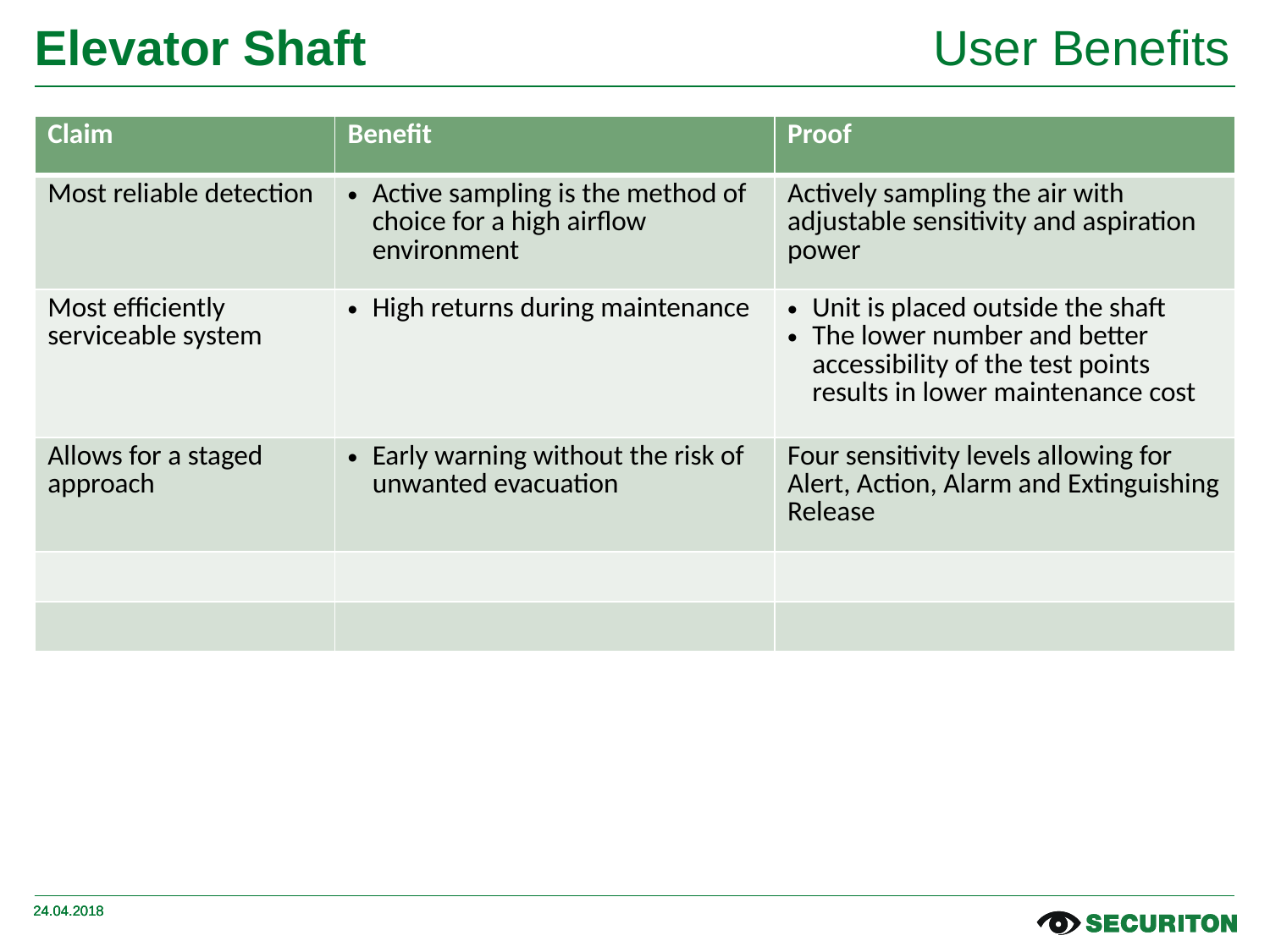

# Elevator Shaft	User Benefits
| Claim | Benefit | Proof |
| --- | --- | --- |
| Most reliable detection | Active sampling is the method of choice for a high airflow environment | Actively sampling the air with adjustable sensitivity and aspiration power |
| Most efficiently serviceable system | High returns during maintenance | Unit is placed outside the shaft The lower number and better accessibility of the test points results in lower maintenance cost |
| Allows for a staged approach | Early warning without the risk of unwanted evacuation | Four sensitivity levels allowing for Alert, Action, Alarm and Extinguishing Release |
|  |  |  |
|  |  |  |
3000